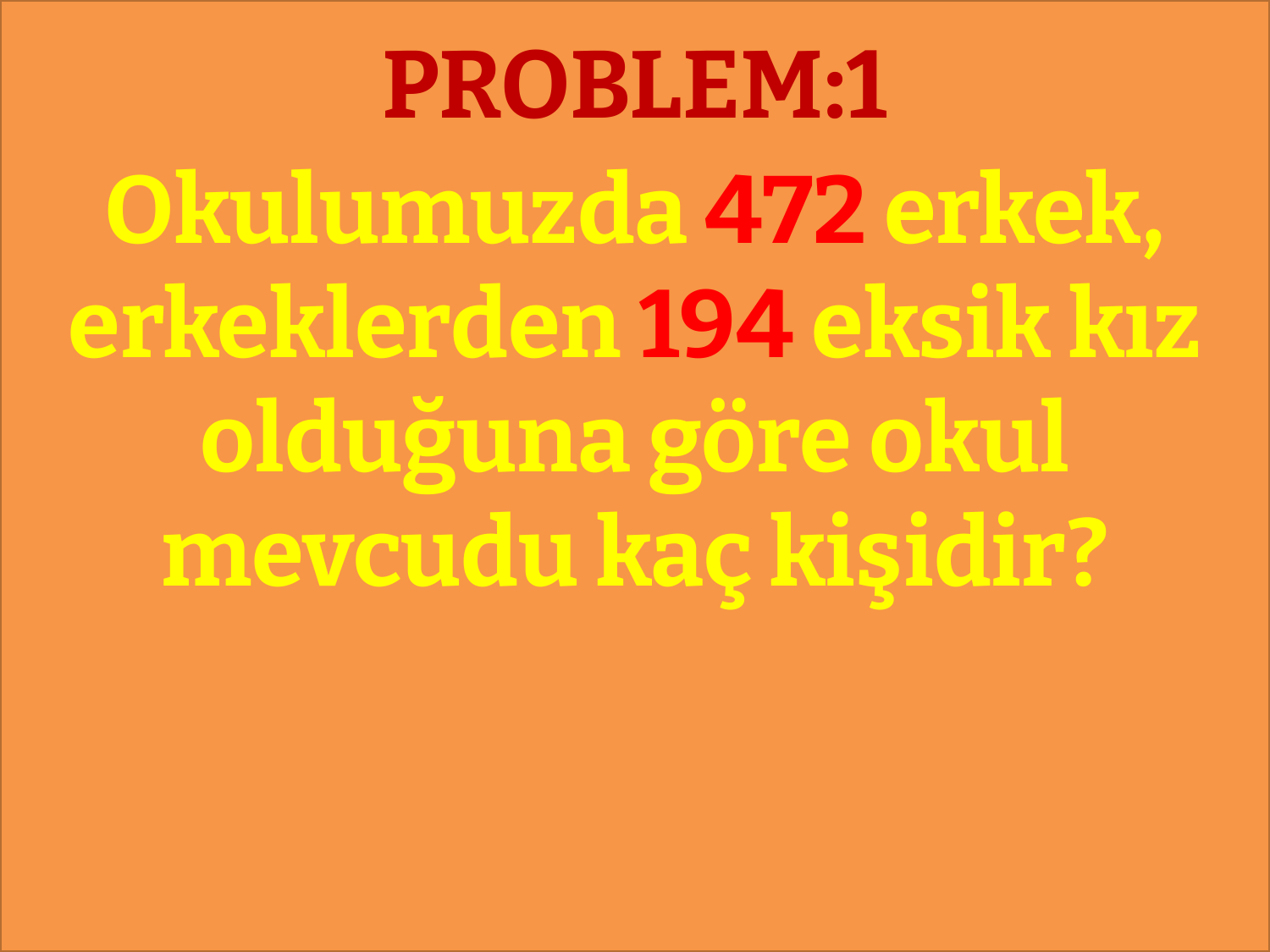

PROBLEM:1
#
Okulumuzda 472 erkek, erkeklerden 194 eksik kız olduğuna göre okul mevcudu kaç kişidir?